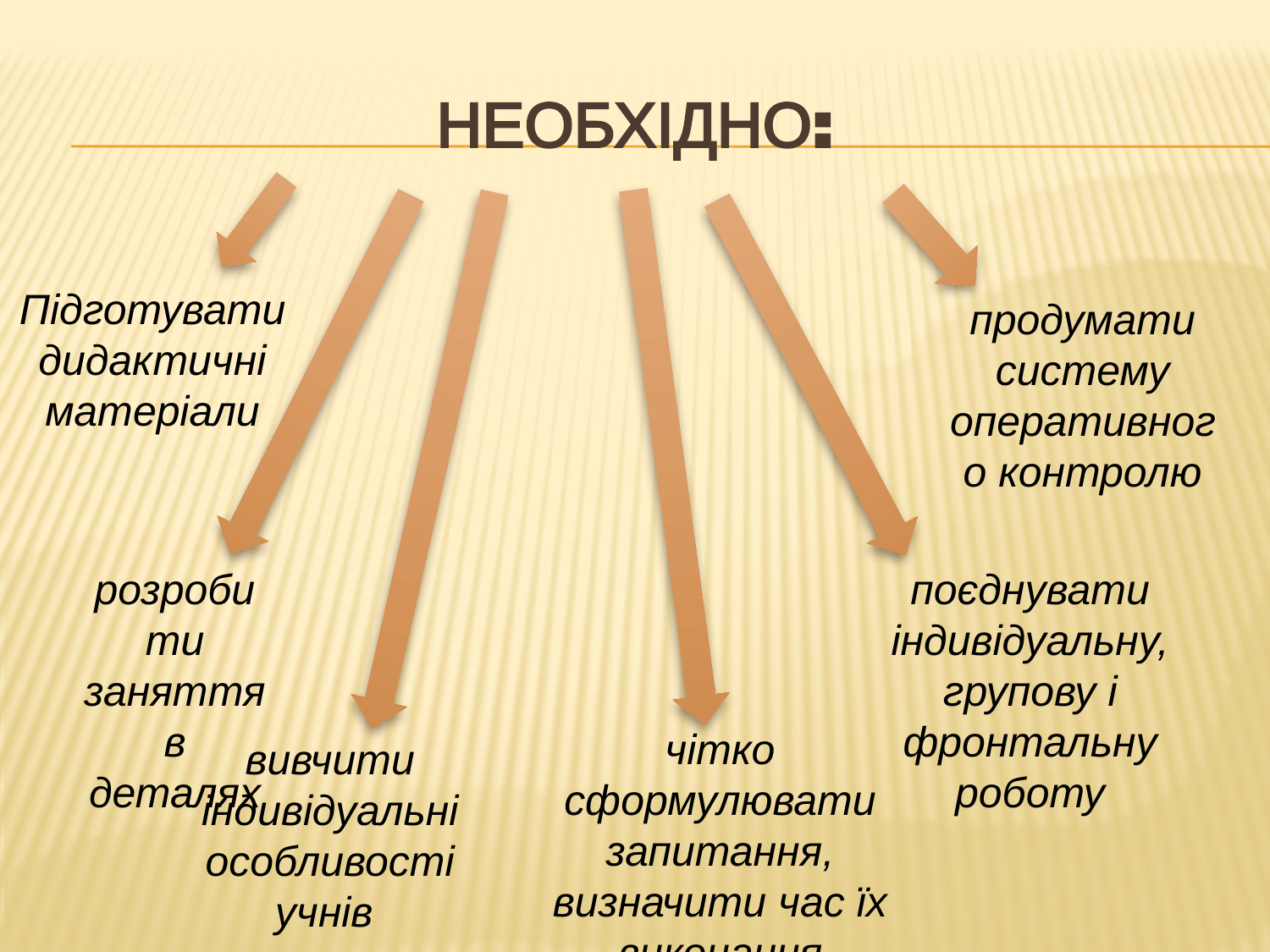

# Необхідно:

Підготувати дидактичні матеріали
продумати систему оперативного контролю
розробити заняття в деталях
поєднувати індивідуальну, групову і фронтальну роботу
чітко сформулювати запитання, визначити час їх виконання
вивчити індивідуальні особливості учнів